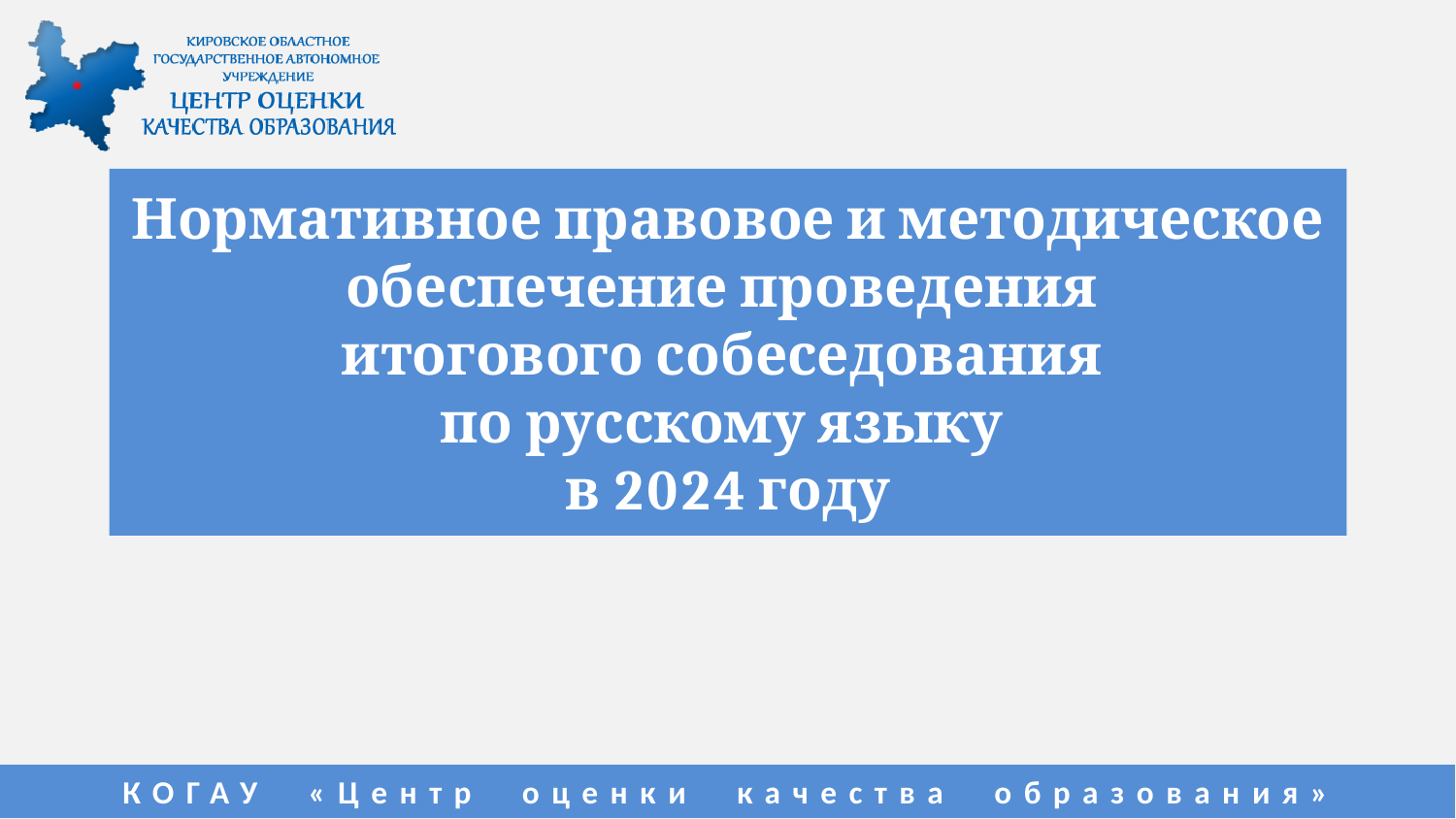

# Нормативное правовое и методическое обеспечение проведения итогового собеседования по русскому языку в 2024 году